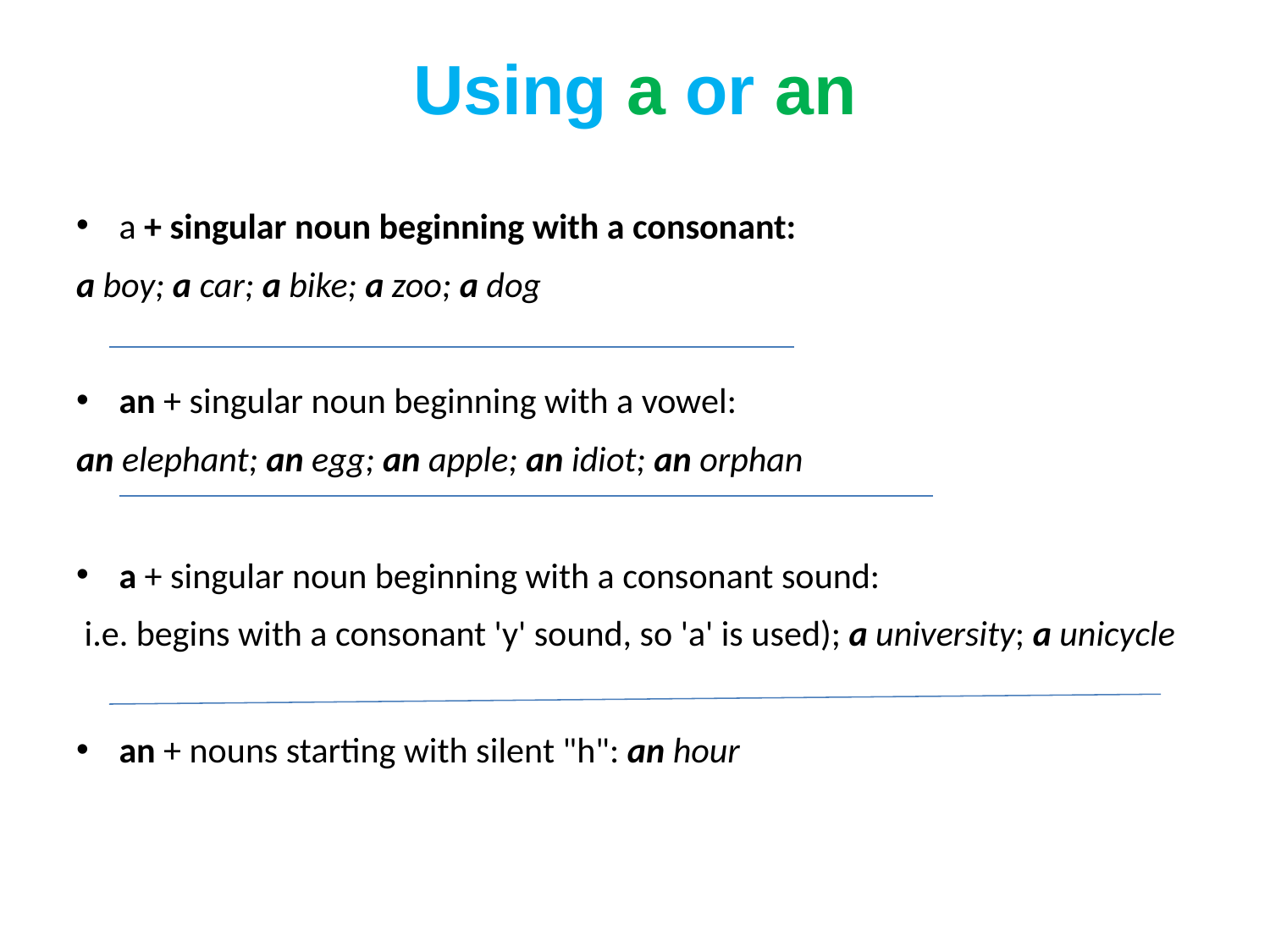

# Using a or an

a + singular noun beginning with a consonant:
a boy; a car; a bike; a zoo; a dog

an + singular noun beginning with a vowel:
an elephant; an egg; an apple; an idiot; an orphan

a + singular noun beginning with a consonant sound:
 i.e. begins with a consonant 'y' sound, so 'a' is used); a university; a unicycle

an + nouns starting with silent "h": an hour